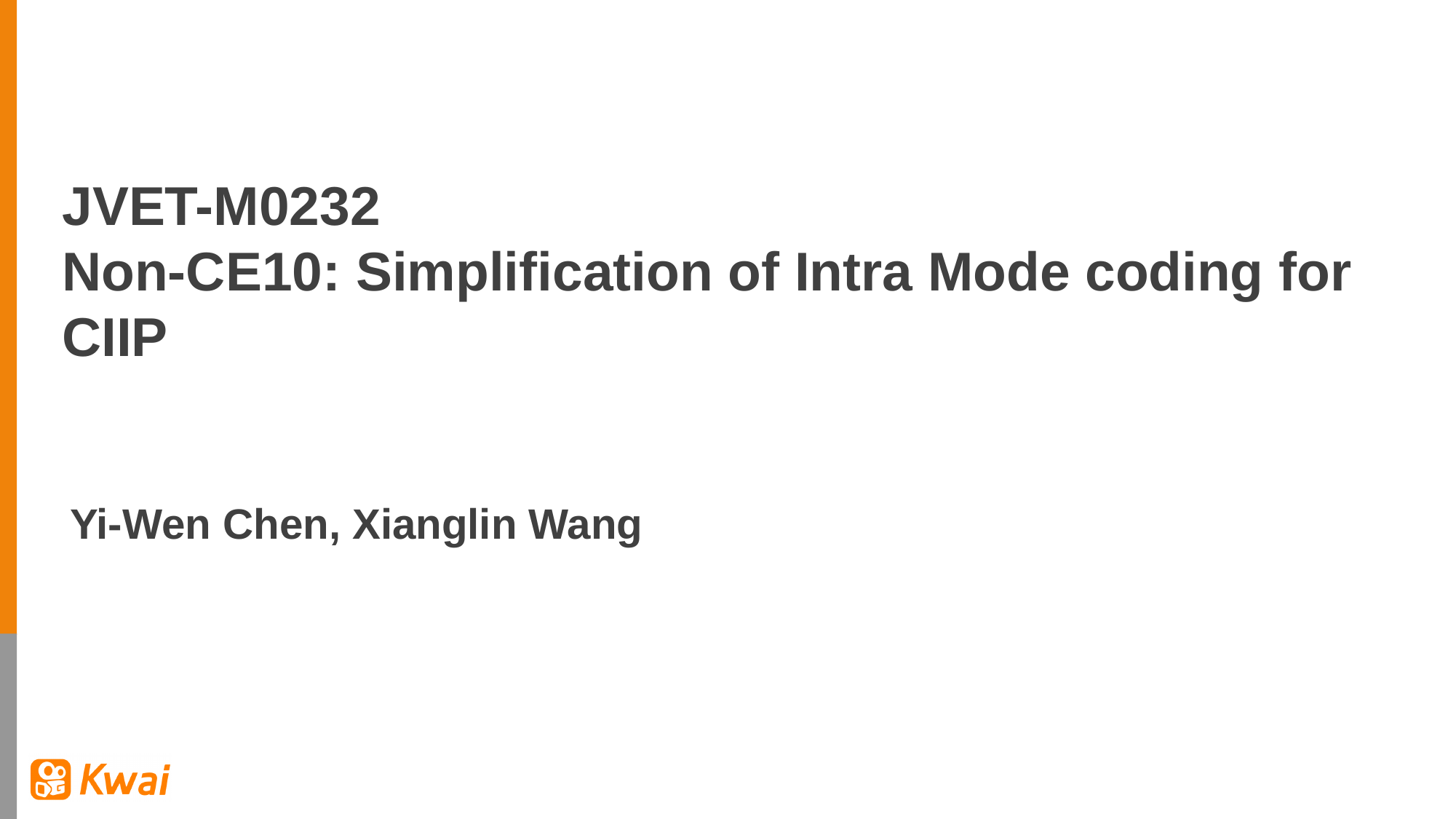

JVET-M0232
Non-CE10: Simplification of Intra Mode coding for CIIP
Yi-Wen Chen, Xianglin Wang